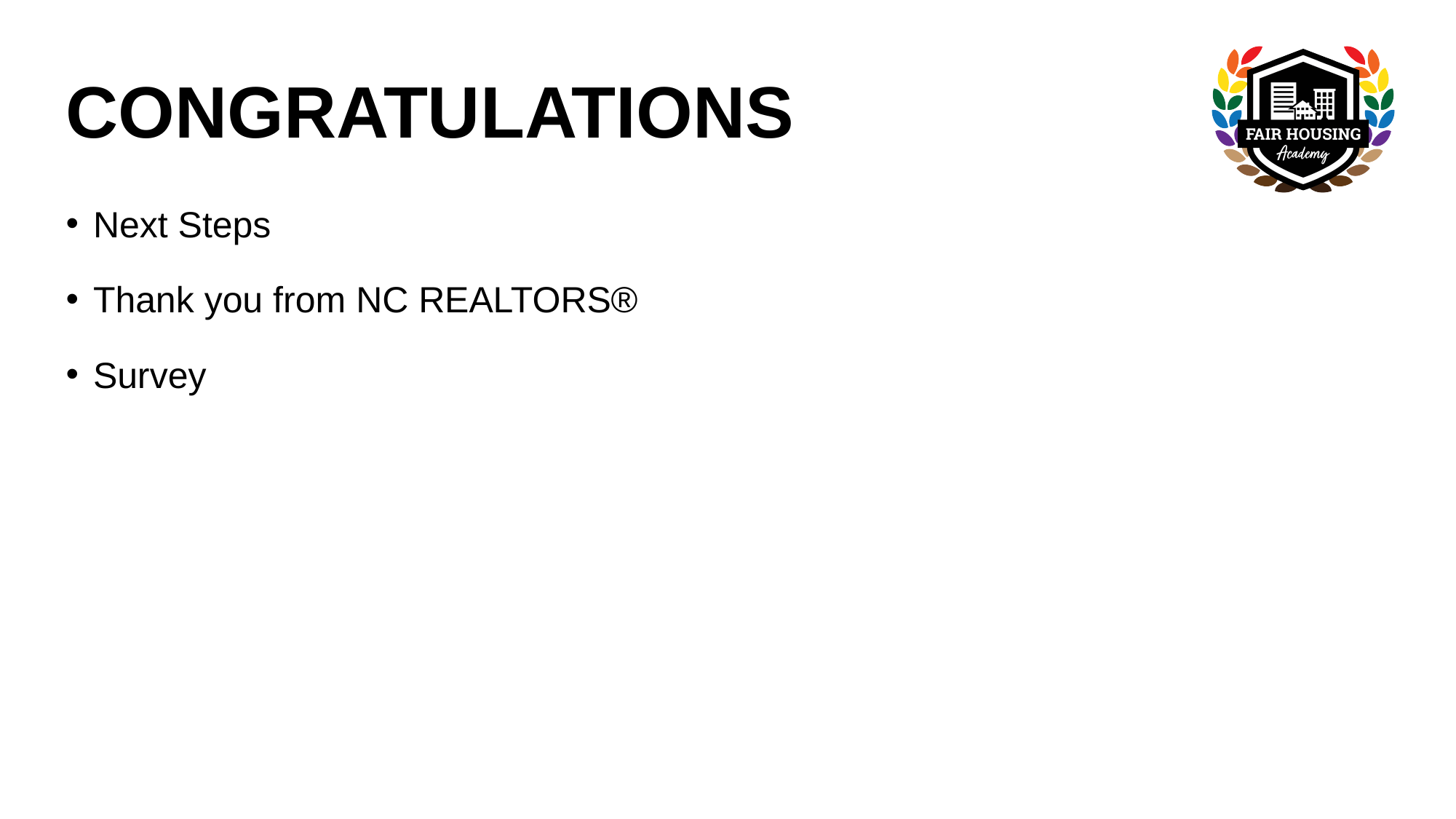

# CONGRATULATIONS
Next Steps
Thank you from NC REALTORS®
Survey